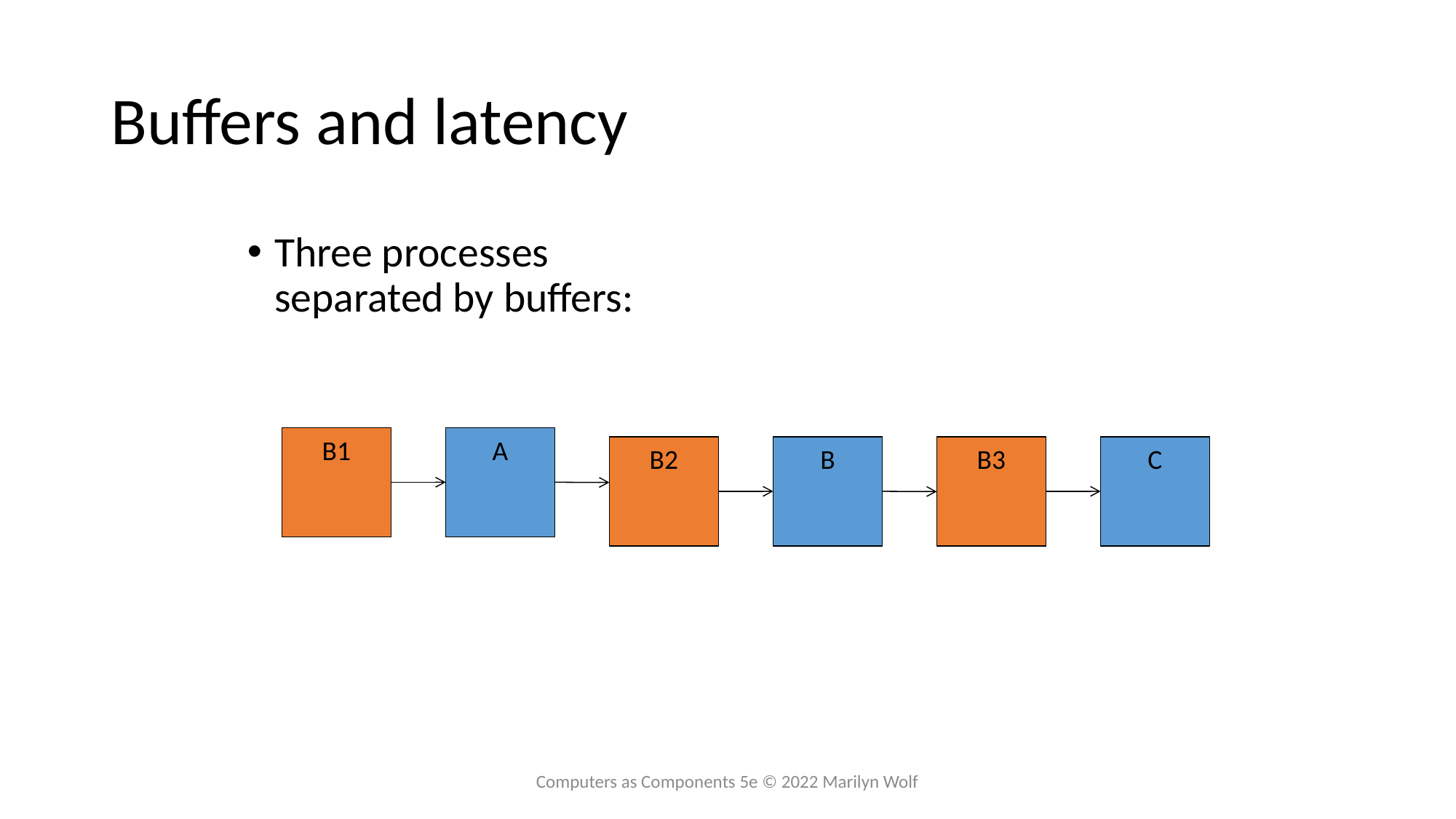

# Buffers and latency
Three processes separated by buffers:
B1
A
B2
B
B3
C
Computers as Components 5e © 2022 Marilyn Wolf